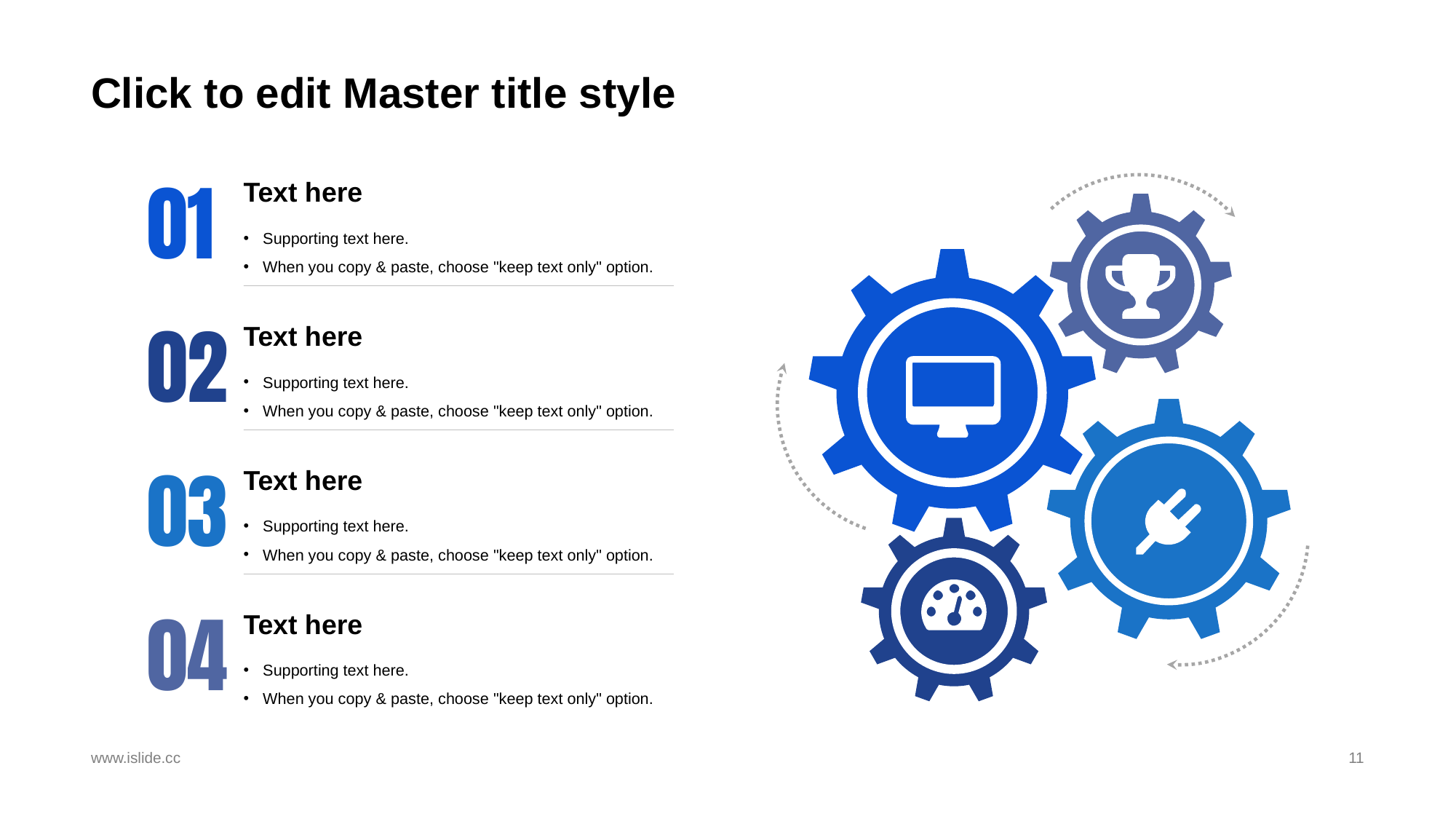

# Click to edit Master title style
Text here
Supporting text here.
When you copy & paste, choose "keep text only" option.
01

Text here
Supporting text here.
When you copy & paste, choose "keep text only" option.
02
Text here
Supporting text here.
When you copy & paste, choose "keep text only" option.
03
Text here
Supporting text here.
When you copy & paste, choose "keep text only" option.
04
www.islide.cc
11